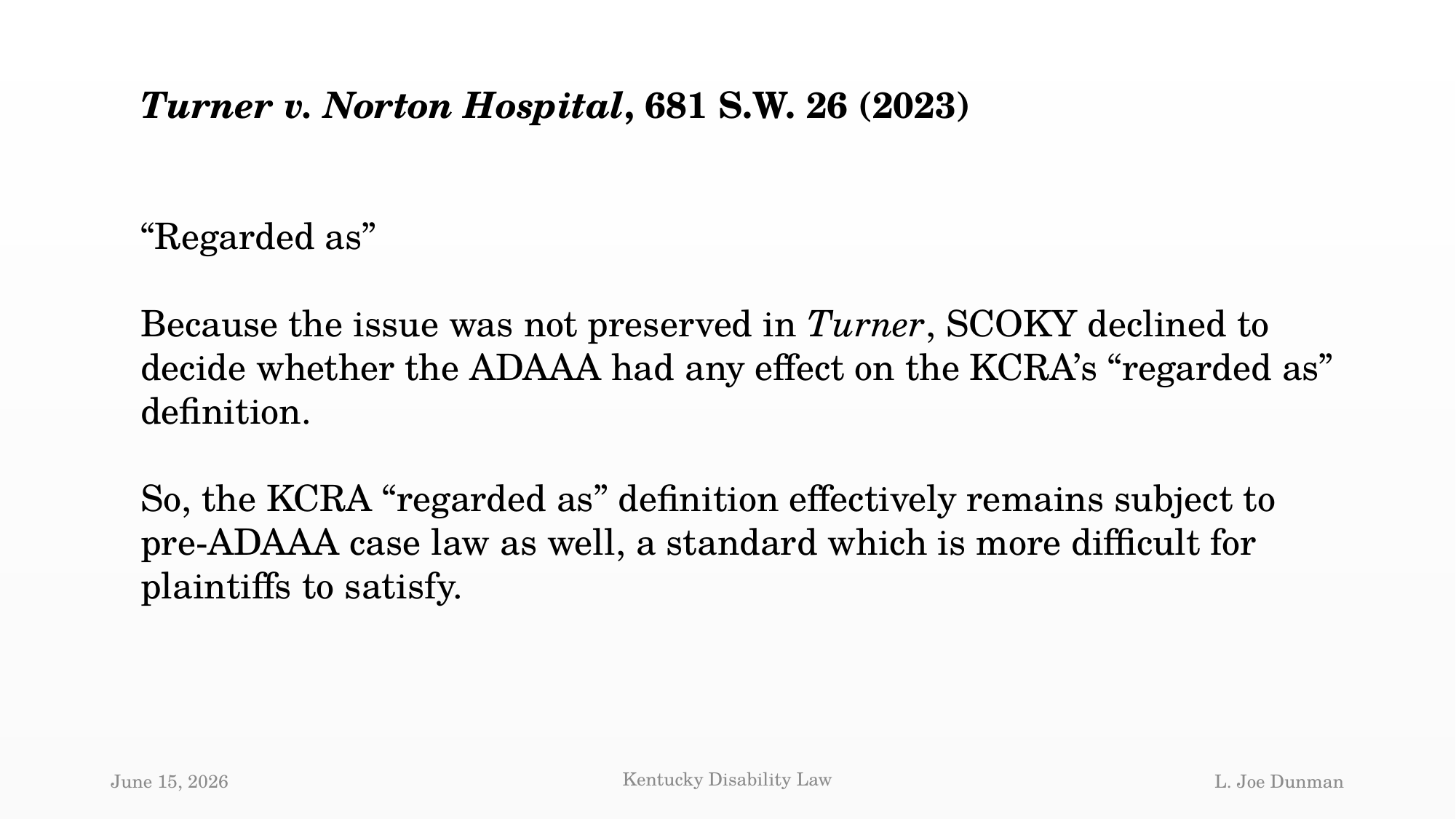

Turner v. Norton Hospital, 681 S.W. 26 (2023)

“Regarded as”

Because the issue was not preserved in Turner, SCOKY declined to decide whether the ADAAA had any effect on the KCRA’s “regarded as” definition.

So, the KCRA “regarded as” definition effectively remains subject to pre-ADAAA case law as well, a standard which is more difficult for plaintiffs to satisfy.
June 15, 2026
Kentucky Disability Law
L. Joe Dunman